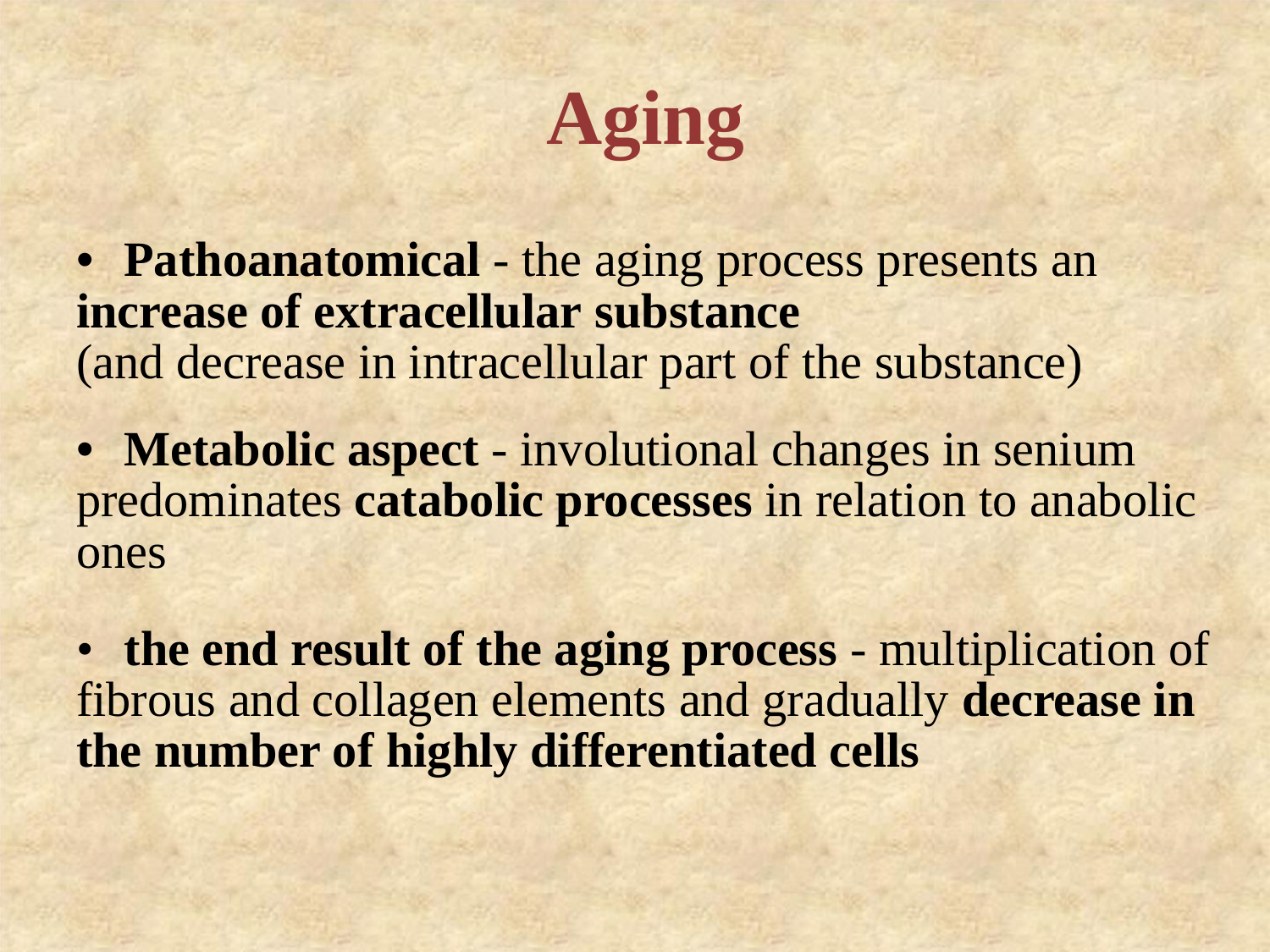

Aging
• Pathoanatomical - the aging process presents an increase of extracellular substance
(and decrease in intracellular part of the substance)
• Metabolic aspect - involutional changes in senium predominates catabolic processes in relation to anabolic ones

• the end result of the aging process - multiplication of fibrous and collagen elements and gradually decrease in the number of highly differentiated cells